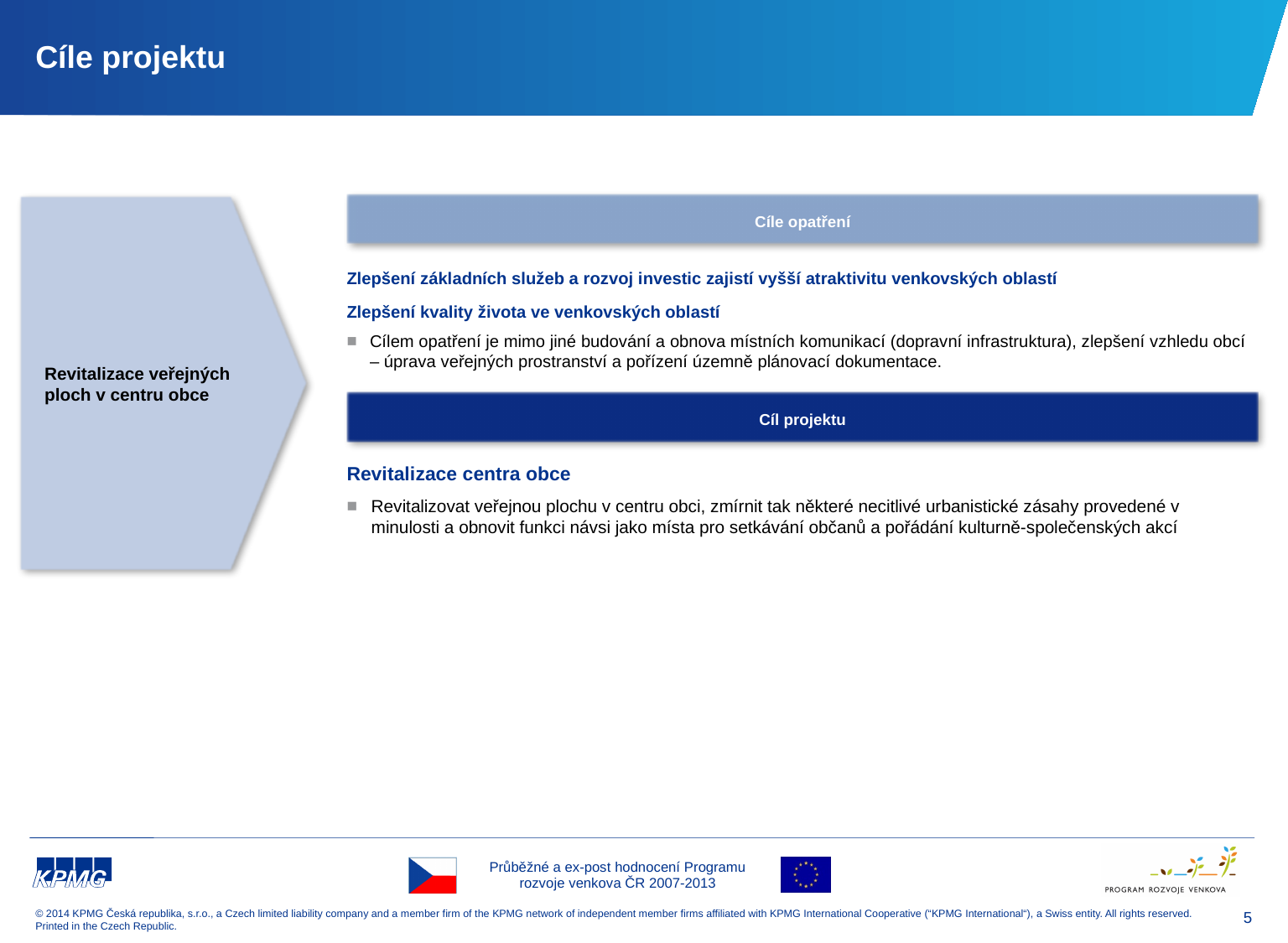

# Cíle projektu
Cíle opatření
Revitalizace veřejných ploch v centru obce
Zlepšení základních služeb a rozvoj investic zajistí vyšší atraktivitu venkovských oblastí
Zlepšení kvality života ve venkovských oblastí
Cílem opatření je mimo jiné budování a obnova místních komunikací (dopravní infrastruktura), zlepšení vzhledu obcí – úprava veřejných prostranství a pořízení územně plánovací dokumentace.
Cíl projektu
Revitalizace centra obce
Revitalizovat veřejnou plochu v centru obci, zmírnit tak některé necitlivé urbanistické zásahy provedené v minulosti a obnovit funkci návsi jako místa pro setkávání občanů a pořádání kulturně-společenských akcí